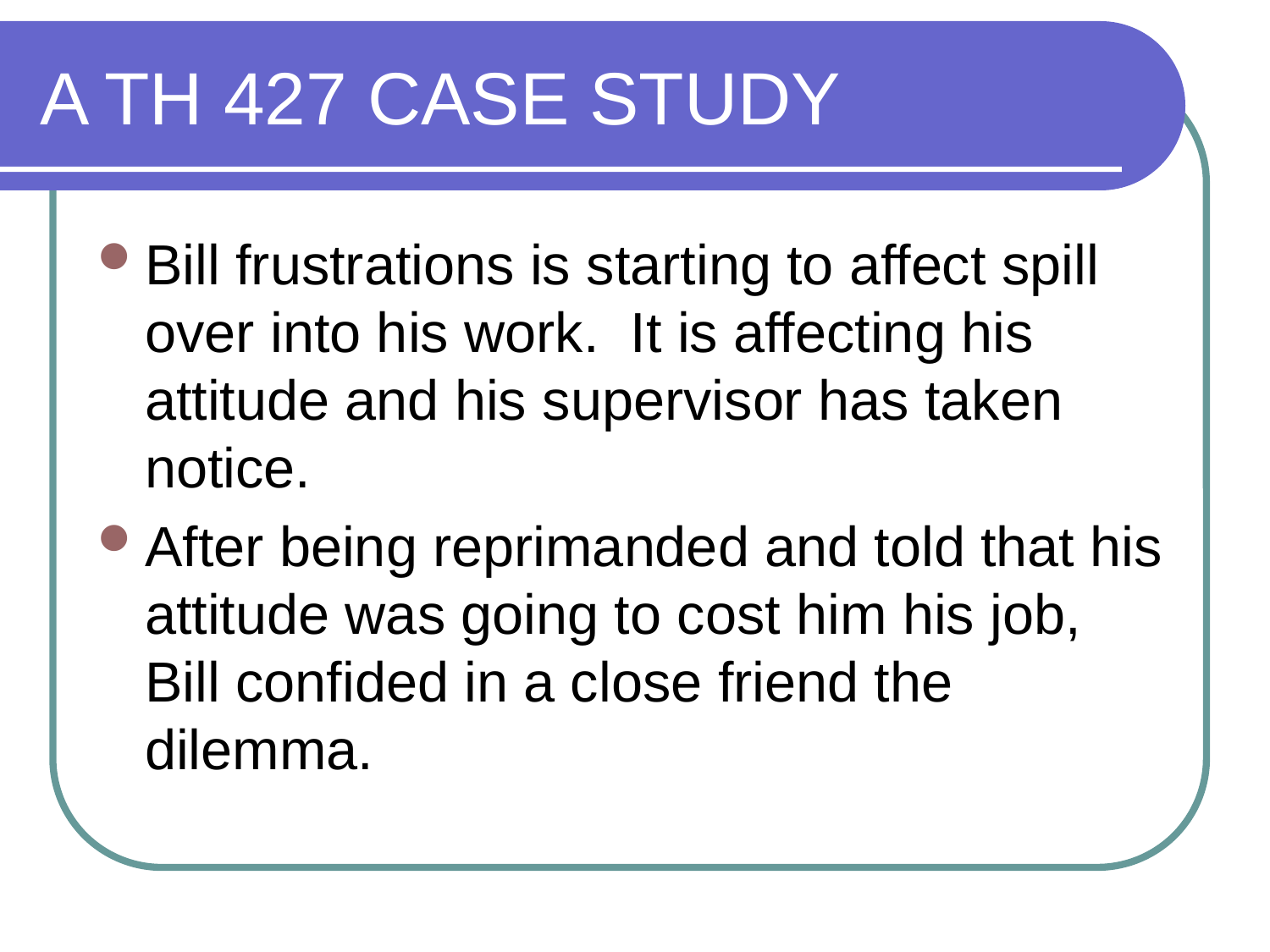

# A TH 427 CASE STUDY
Bill frustrations is starting to affect spill over into his work.  It is affecting his attitude and his supervisor has taken notice.
After being reprimanded and told that his attitude was going to cost him his job, Bill confided in a close friend the dilemma.